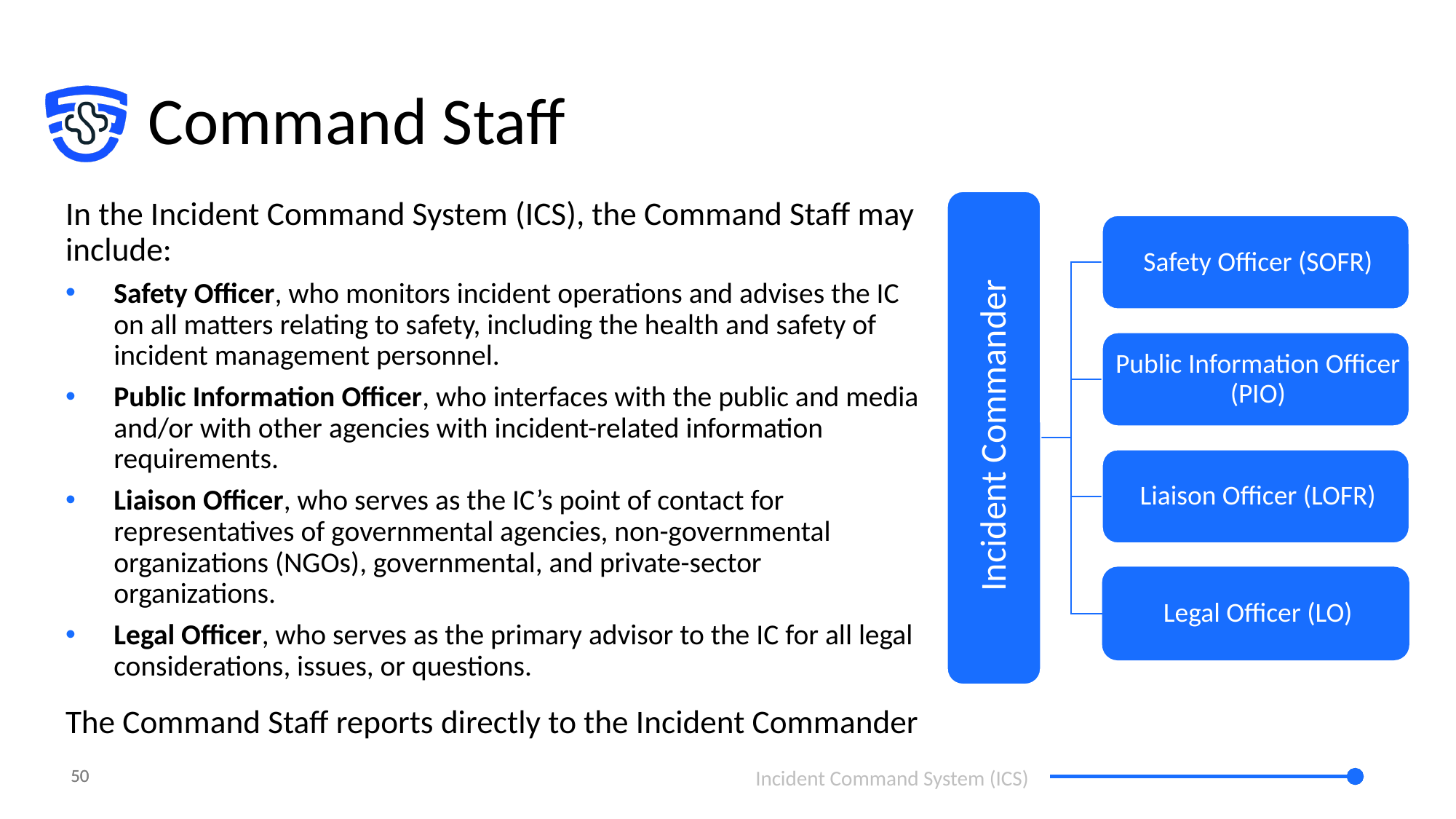

# Command Staff
In the Incident Command System (ICS), the Command Staff may include:
Safety Officer, who monitors incident operations and advises the IC on all matters relating to safety, including the health and safety of incident management personnel.
Public Information Officer, who interfaces with the public and media and/or with other agencies with incident-related information requirements.
Liaison Officer, who serves as the IC’s point of contact for representatives of governmental agencies, non-governmental organizations (NGOs), governmental, and private-sector organizations.
Legal Officer, who serves as the primary advisor to the IC for all legal considerations, issues, or questions.
The Command Staff reports directly to the Incident Commander

Incident Commander
Safety Officer (SOFR)
Public Information Officer (PIO)
Liaison Officer (LOFR)
Legal Officer (LO)